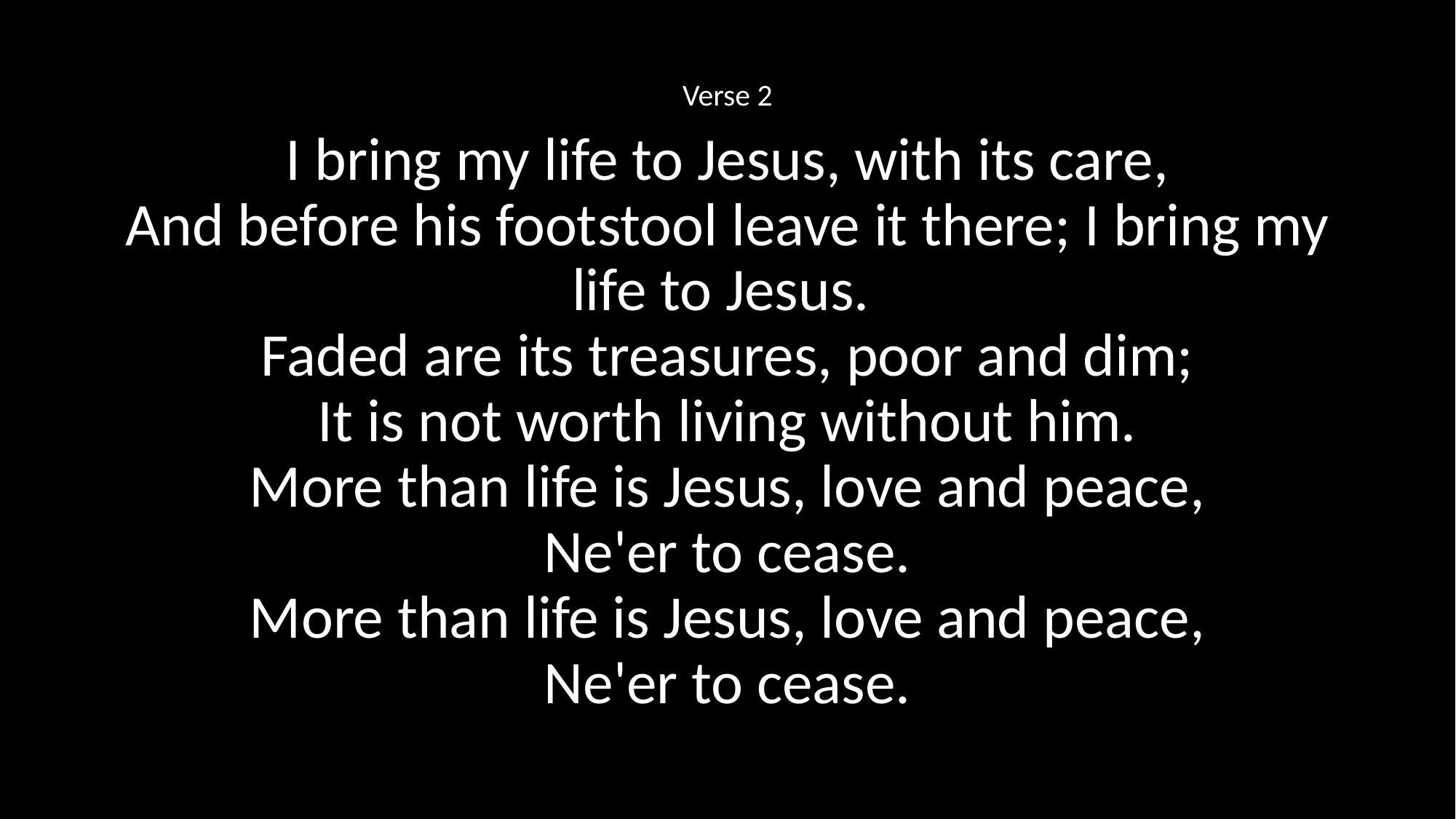

Verse 2
I bring my life to Jesus, with its care,
And before his footstool leave it there; I bring my life to Jesus.
Faded are its treasures, poor and dim;
It is not worth living without him.
More than life is Jesus, love and peace,
Ne'er to cease.
More than life is Jesus, love and peace,
Ne'er to cease.